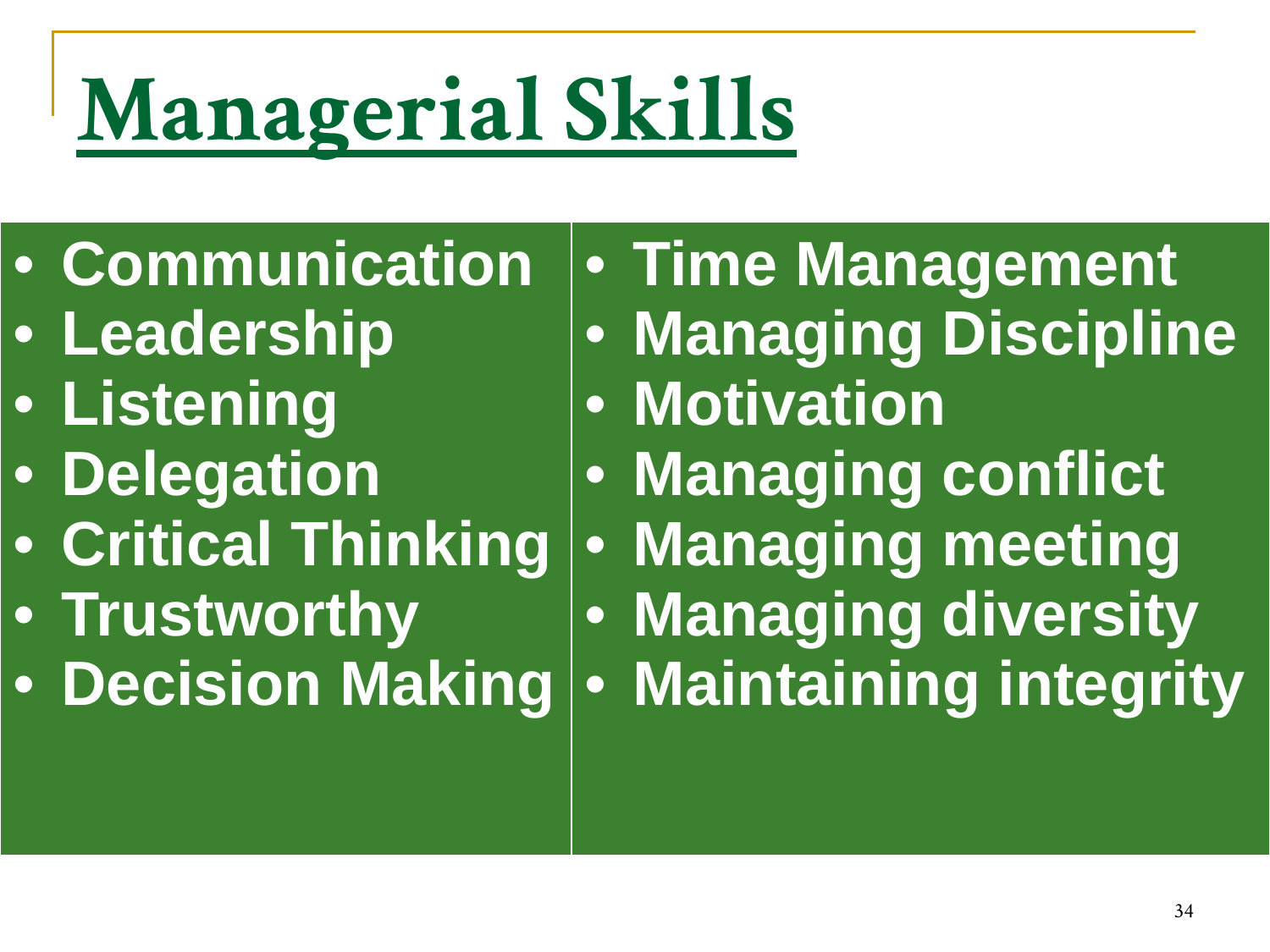

# Managerial Skills
| Communication Leadership Listening Delegation Critical Thinking Trustworthy Decision Making | Time Management Managing Discipline Motivation Managing conflict Managing meeting Managing diversity Maintaining integrity |
| --- | --- |
34